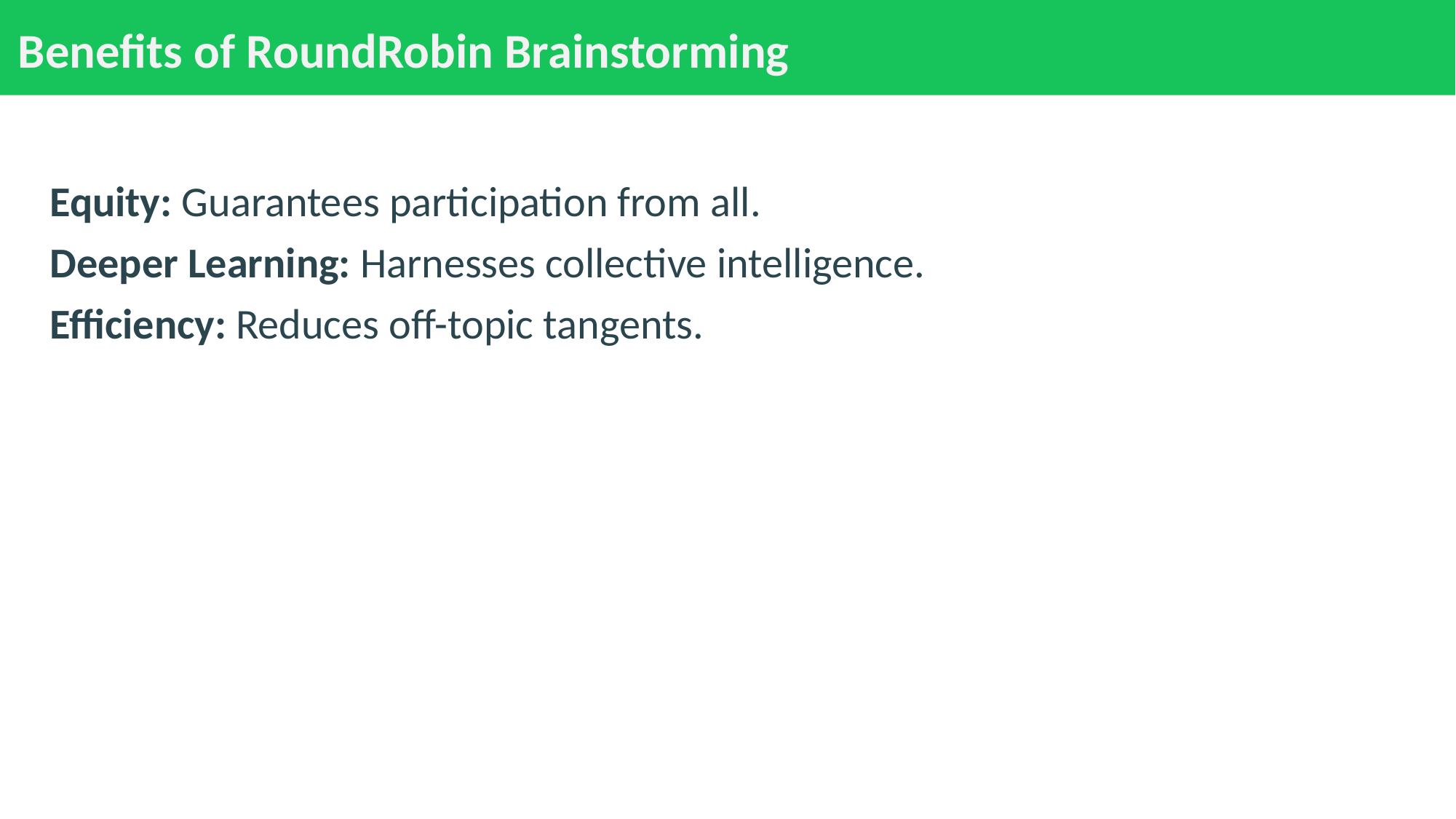

# Benefits of RoundRobin Brainstorming
Equity: Guarantees participation from all.
Deeper Learning: Harnesses collective intelligence.
Efficiency: Reduces off-topic tangents.